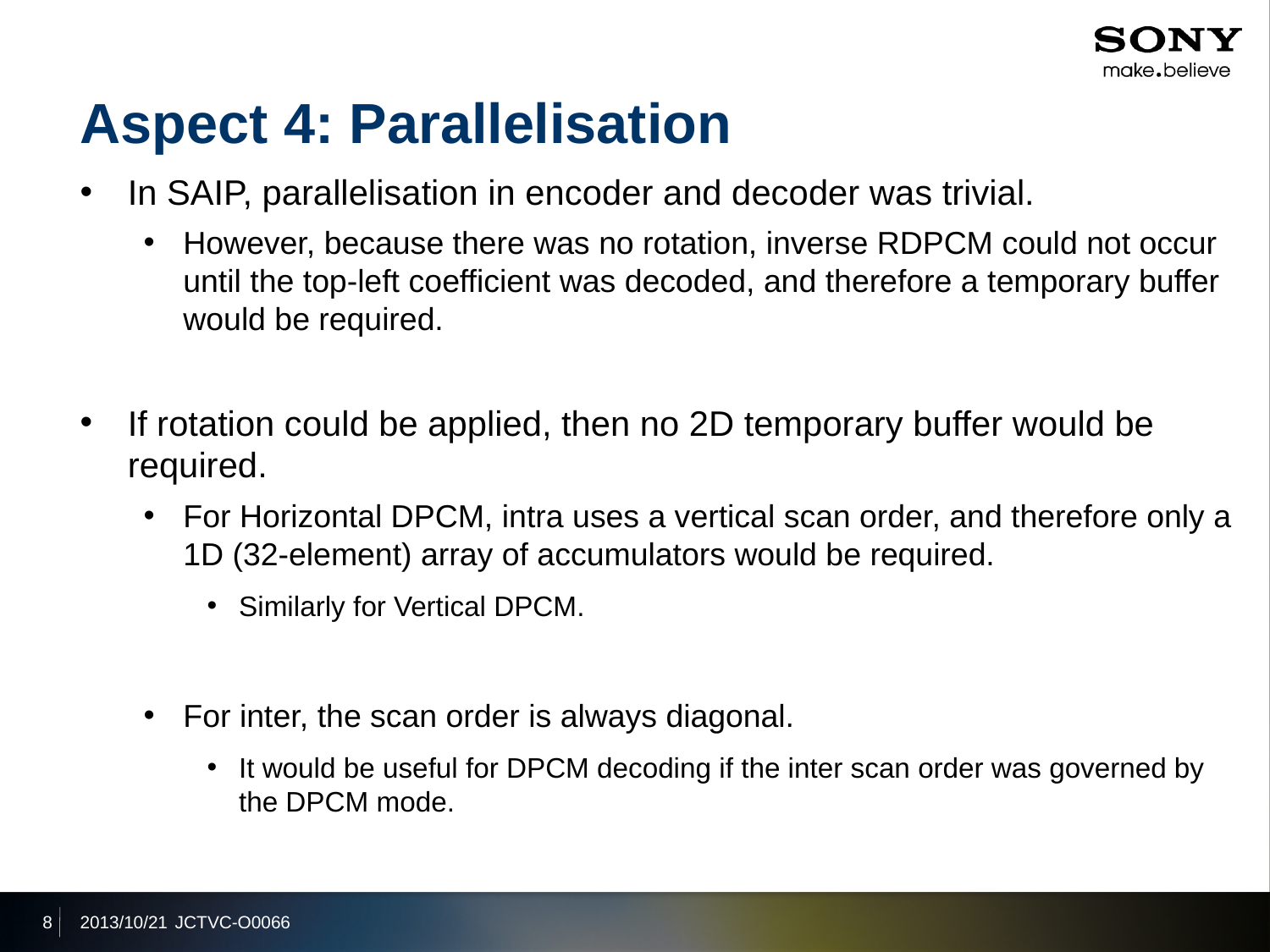

# Aspect 4: Parallelisation
In SAIP, parallelisation in encoder and decoder was trivial.
However, because there was no rotation, inverse RDPCM could not occur until the top-left coefficient was decoded, and therefore a temporary buffer would be required.

If rotation could be applied, then no 2D temporary buffer would be required.
For Horizontal DPCM, intra uses a vertical scan order, and therefore only a 1D (32-element) array of accumulators would be required.
Similarly for Vertical DPCM.

For inter, the scan order is always diagonal.
It would be useful for DPCM decoding if the inter scan order was governed by the DPCM mode.
8
2013/10/21
JCTVC-O0066